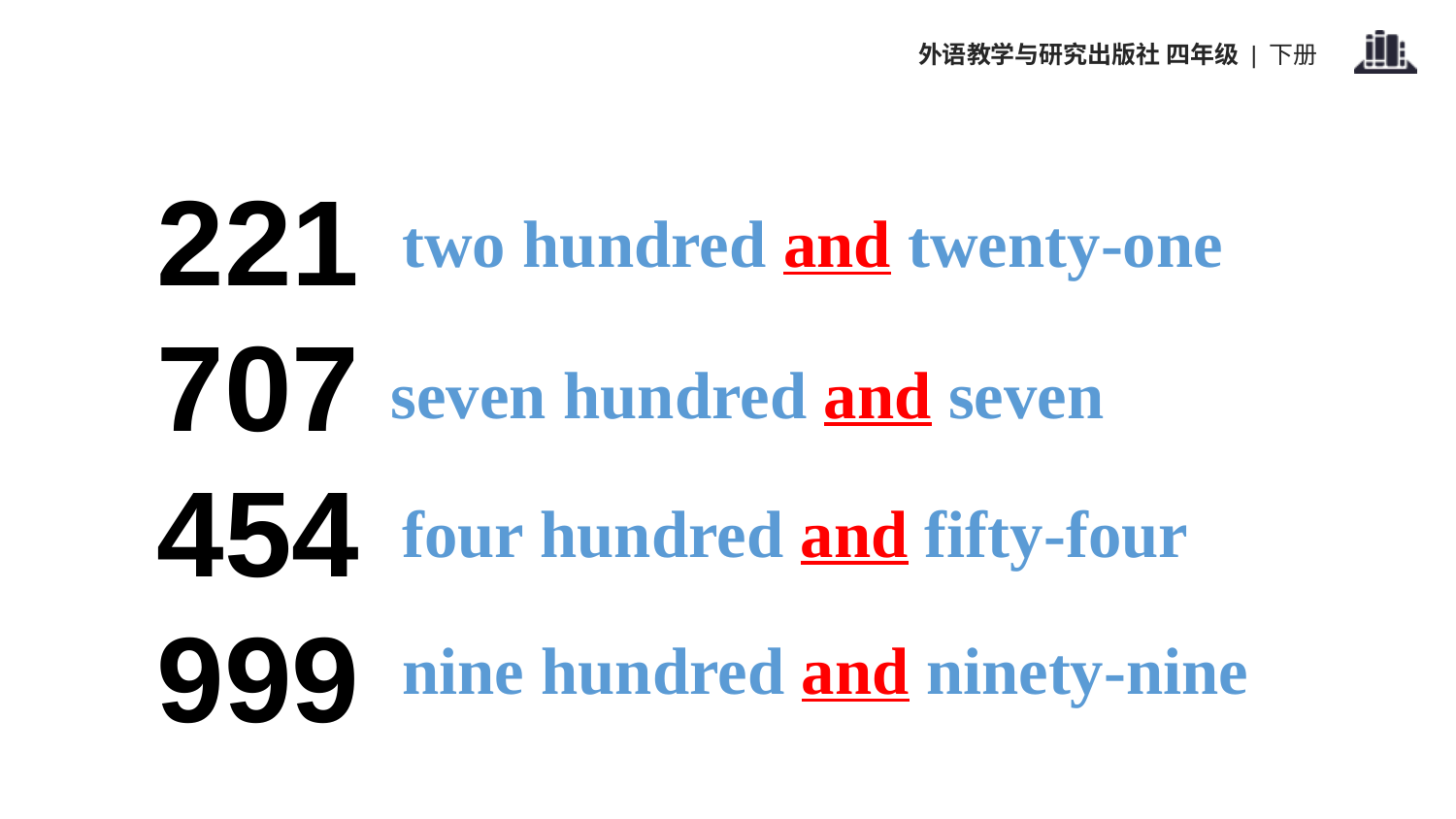

221
707
454
999
two hundred and twenty-one
seven hundred and seven
four hundred and fifty-four
nine hundred and ninety-nine